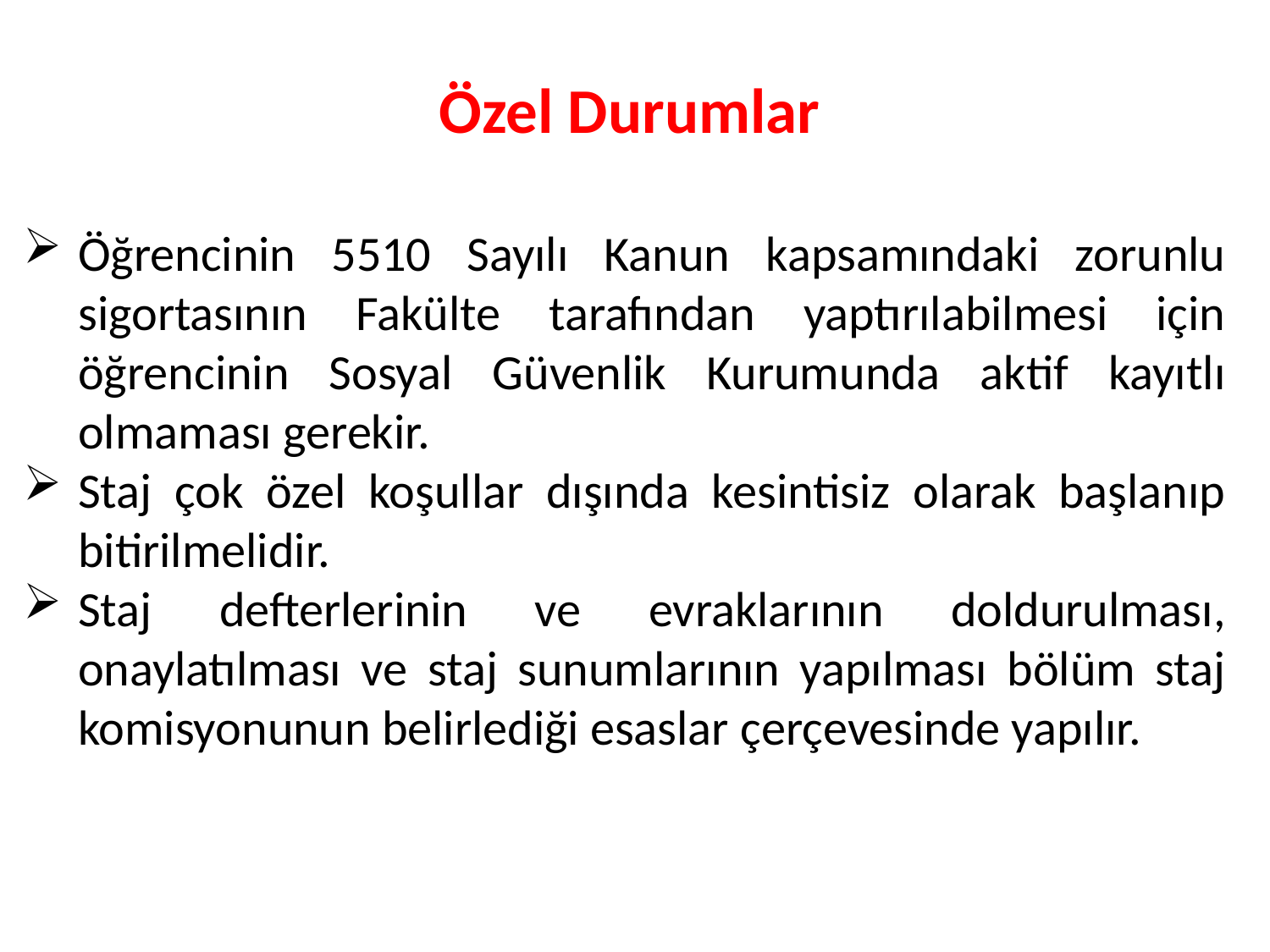

Özel Durumlar
Öğrencinin 5510 Sayılı Kanun kapsamındaki zorunlu sigortasının Fakülte tarafından yaptırılabilmesi için öğrencinin Sosyal Güvenlik Kurumunda aktif kayıtlı olmaması gerekir.
Staj çok özel koşullar dışında kesintisiz olarak başlanıp bitirilmelidir.
Staj defterlerinin ve evraklarının doldurulması, onaylatılması ve staj sunumlarının yapılması bölüm staj komisyonunun belirlediği esaslar çerçevesinde yapılır.